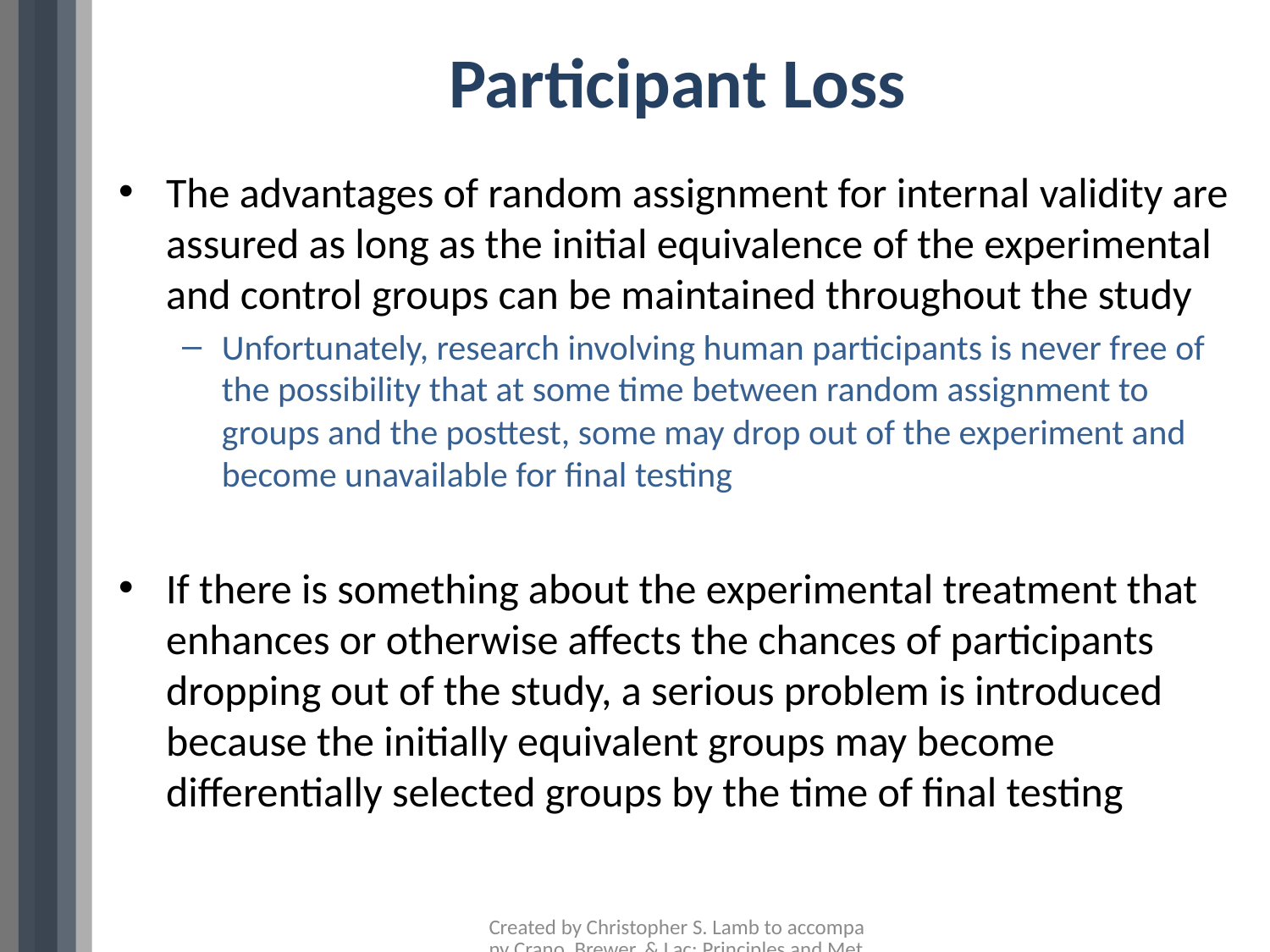

# Participant Loss
The advantages of random assignment for internal validity are assured as long as the initial equivalence of the experimental and control groups can be maintained throughout the study
Unfortunately, research involving human participants is never free of the possibility that at some time between random assignment to groups and the posttest, some may drop out of the experiment and become unavailable for final testing

If there is something about the experimental treatment that enhances or otherwise affects the chances of participants dropping out of the study, a serious problem is introduced because the initially equivalent groups may become differentially selected groups by the time of final testing
Created by Christopher S. Lamb to accompany Crano, Brewer, & Lac: Principles and Methods of Social Research, 3rd Edition, 2015, Routledge/Taylor & Francis